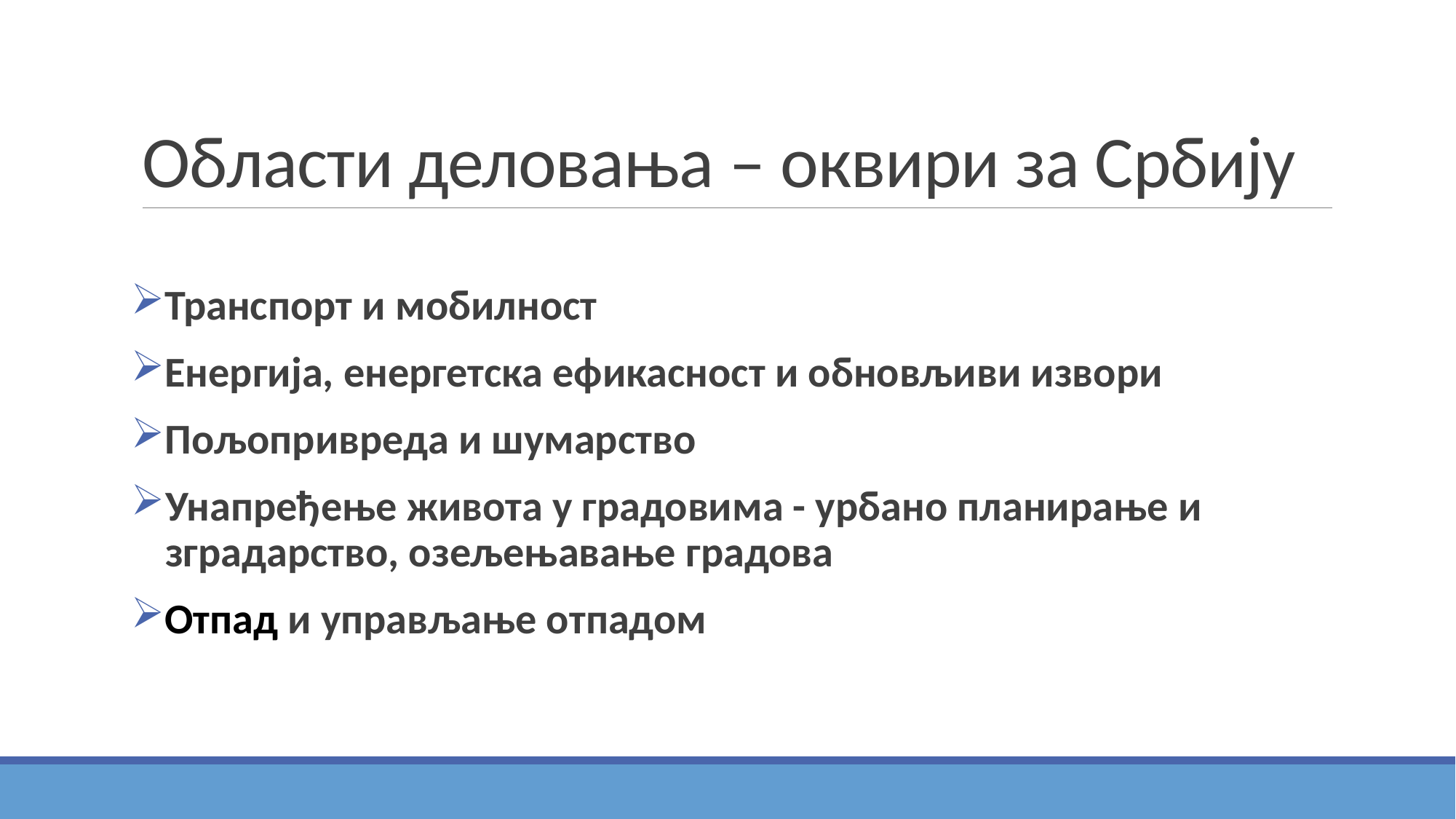

# Области деловања – оквири за Србију

Транспорт и мобилност
Енергија, енергетска ефикасност и обновљиви извори
Пољопривреда и шумарство
Унапређење живота у градовима - урбано планирање и  зградарство, озељењавање градова
Отпад и управљање отпадом